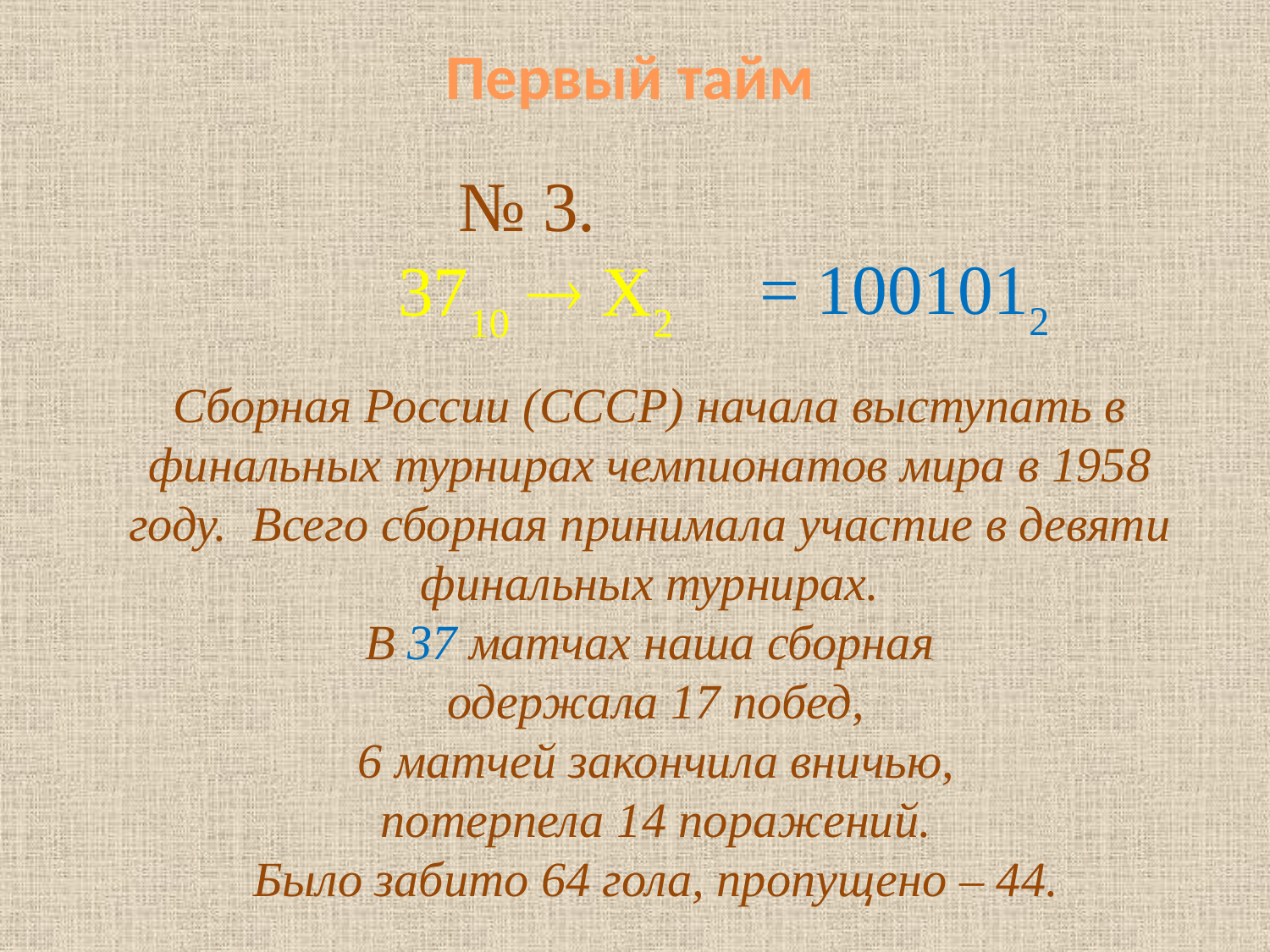

Первый тайм
№ 3.
3710 → Х2
= 1001012
Сборная России (СССР) начала выступать в финальных турнирах чемпионатов мира в 1958 году.  Всего сборная принимала участие в девяти финальных турнирах.
В 37 матчах наша сборная
 одержала 17 побед,
 6 матчей закончила вничью,
 потерпела 14 поражений.
 Было забито 64 гола, пропущено – 44.